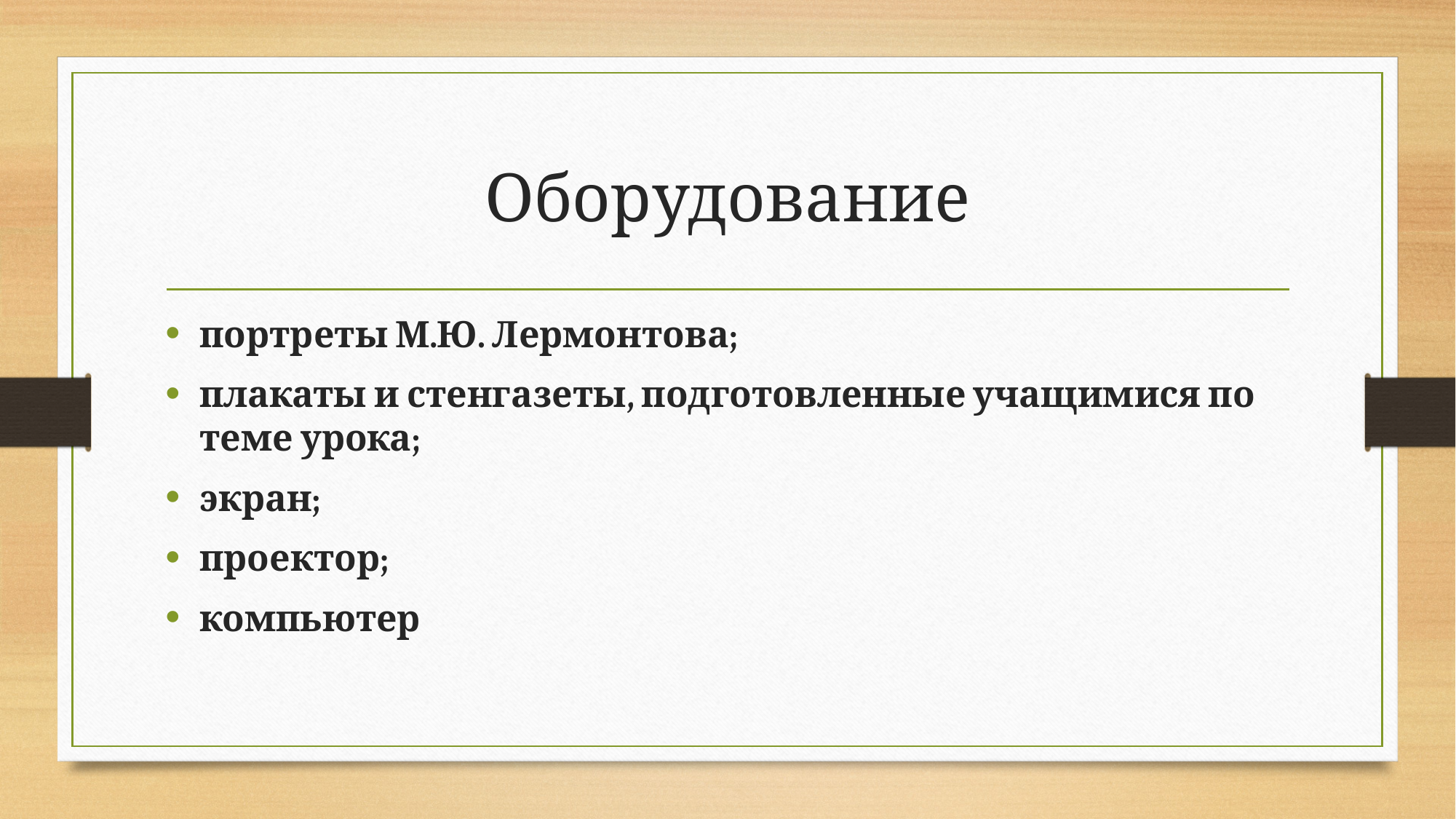

# Оборудование
портреты М.Ю. Лермонтова;
плакаты и стенгазеты, подготовленные учащимися по теме урока;
экран;
проектор;
компьютер